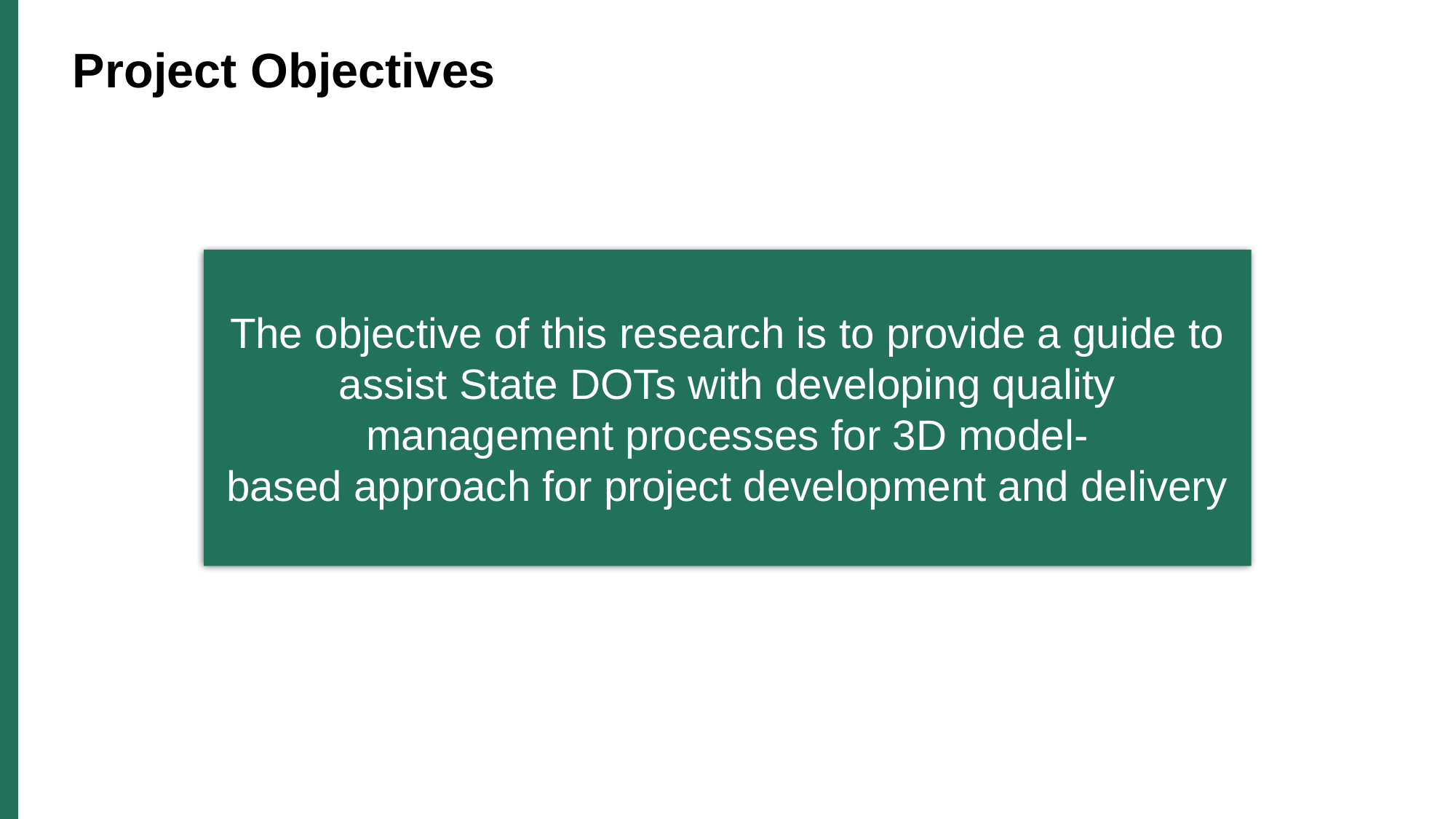

# Project Objectives

The objective of this research is to provide a guide to assist State DOTs with developing quality management processes for 3D model-based approach for project development and delivery